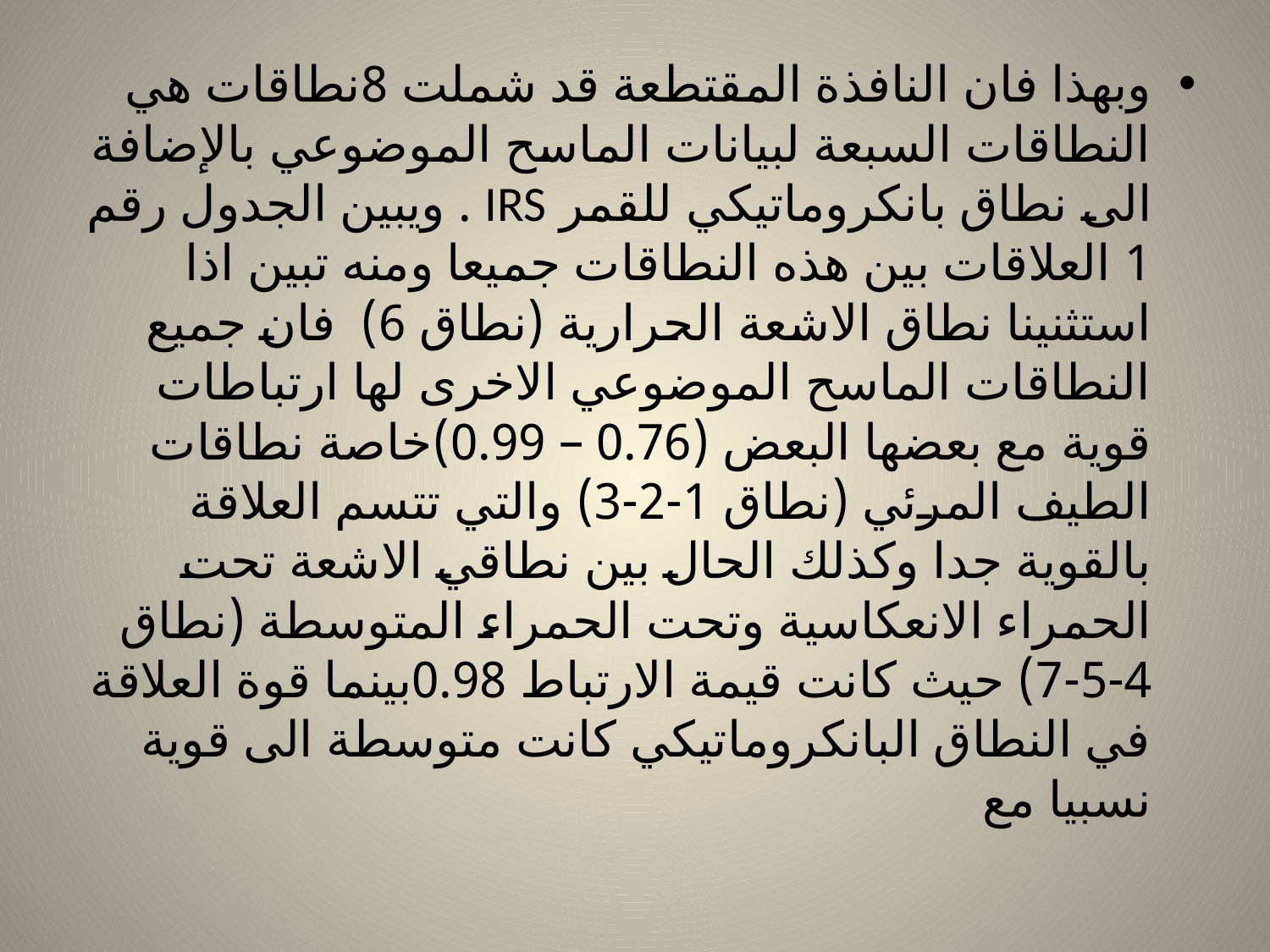

وبهذا فان النافذة المقتطعة قد شملت 8نطاقات هي النطاقات السبعة لبيانات الماسح الموضوعي بالإضافة الى نطاق بانكروماتيكي للقمر IRS . ويبين الجدول رقم 1 العلاقات بين هذه النطاقات جميعا ومنه تبين اذا استثنينا نطاق الاشعة الحرارية (نطاق 6)  فان جميع النطاقات الماسح الموضوعي الاخرى لها ارتباطات قوية مع بعضها البعض (0.76 – 0.99)خاصة نطاقات الطيف المرئي (نطاق 1-2-3) والتي تتسم العلاقة بالقوية جدا وكذلك الحال بين نطاقي الاشعة تحت الحمراء الانعكاسية وتحت الحمراء المتوسطة (نطاق 4-5-7) حيث كانت قيمة الارتباط 0.98بينما قوة العلاقة في النطاق البانكروماتيكي كانت متوسطة الى قوية نسبيا مع